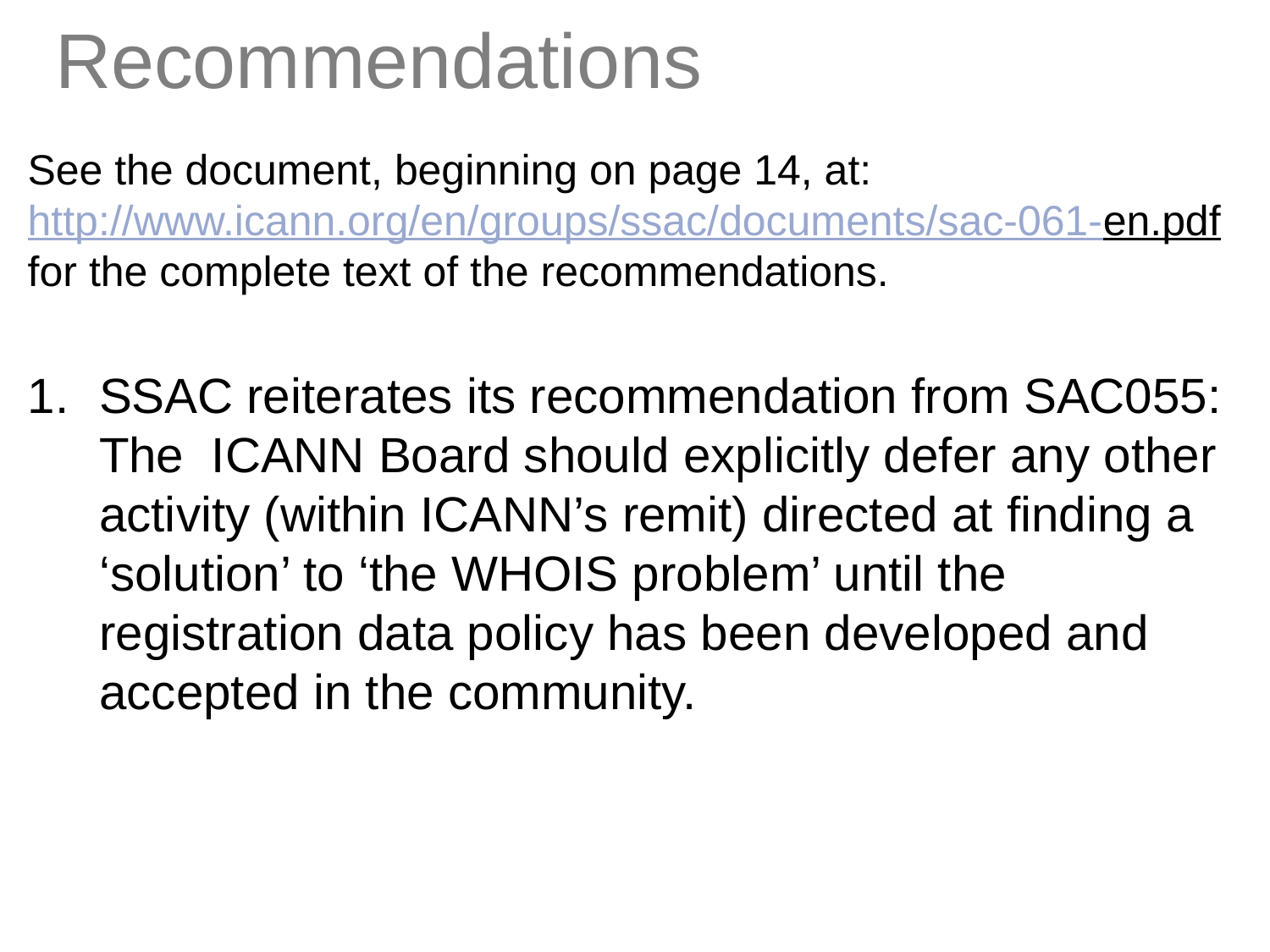

# Recommendations
See the document, beginning on page 14, at: http://www.icann.org/en/groups/ssac/documents/sac-061-en.pdf for the complete text of the recommendations.

SSAC reiterates its recommendation from SAC055: The  ICANN Board should explicitly defer any other activity (within ICANN’s remit) directed at finding a ‘solution’ to ‘the WHOIS problem’ until the registration data policy has been developed and accepted in the community.

25